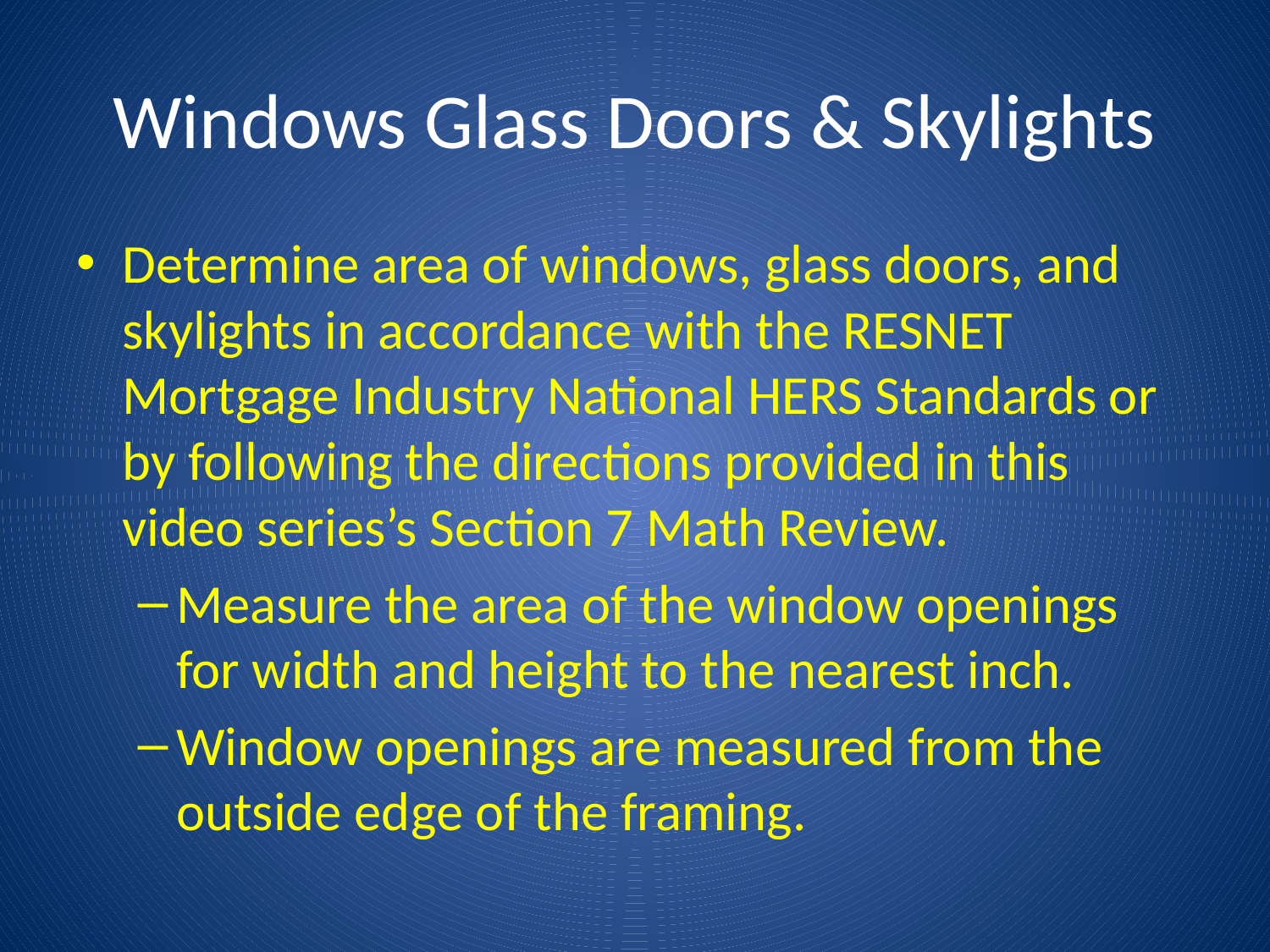

# Windows Glass Doors & Skylights
Determine area of windows, glass doors, and skylights in accordance with the RESNET Mortgage Industry National HERS Standards or by following the directions provided in this video series’s Section 7 Math Review.
Measure the area of the window openings for width and height to the nearest inch.
Window openings are measured from the outside edge of the framing.